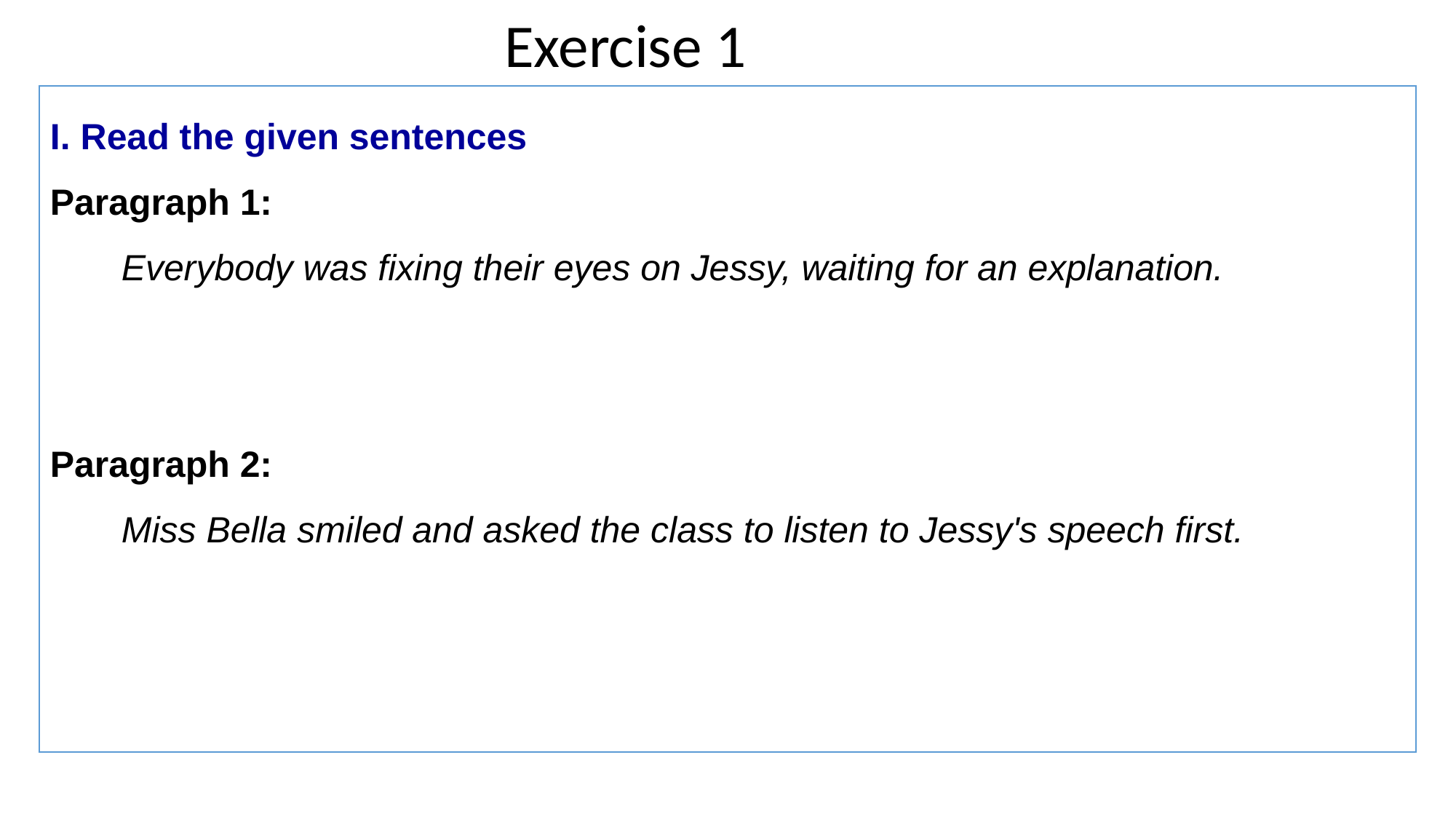

Exercise 1
I. Read the given sentences
Paragraph 1:
       Everybody was fixing their eyes on Jessy, waiting for an explanation.

Paragraph 2:
       Miss Bella smiled and asked the class to listen to Jessy's speech first.